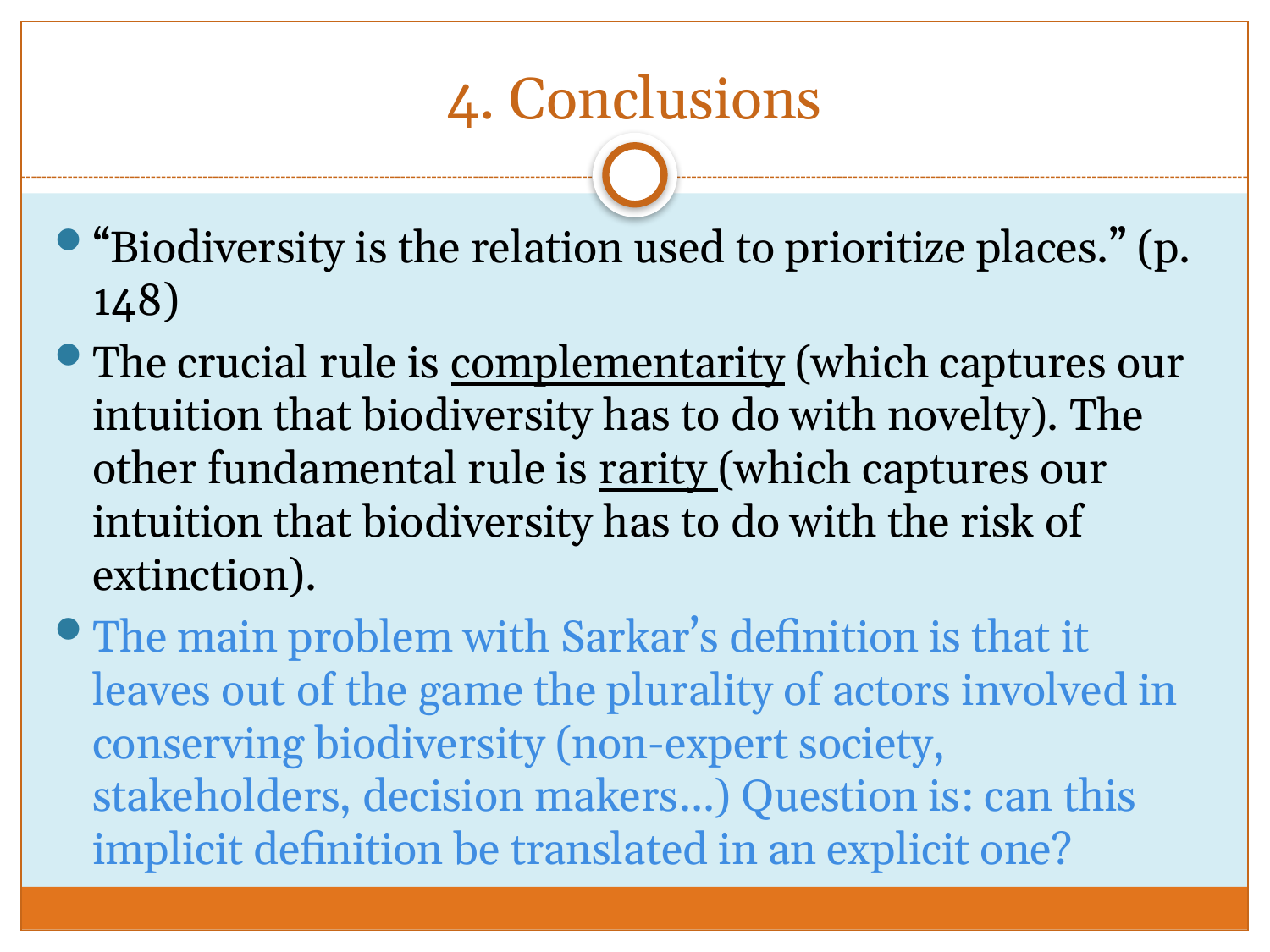

# 4. Conclusions
“Biodiversity is the relation used to prioritize places.” (p. 148)
The crucial rule is complementarity (which captures our intuition that biodiversity has to do with novelty). The other fundamental rule is rarity (which captures our intuition that biodiversity has to do with the risk of extinction).
The main problem with Sarkar’s definition is that it leaves out of the game the plurality of actors involved in conserving biodiversity (non-expert society, stakeholders, decision makers…) Question is: can this implicit definition be translated in an explicit one?